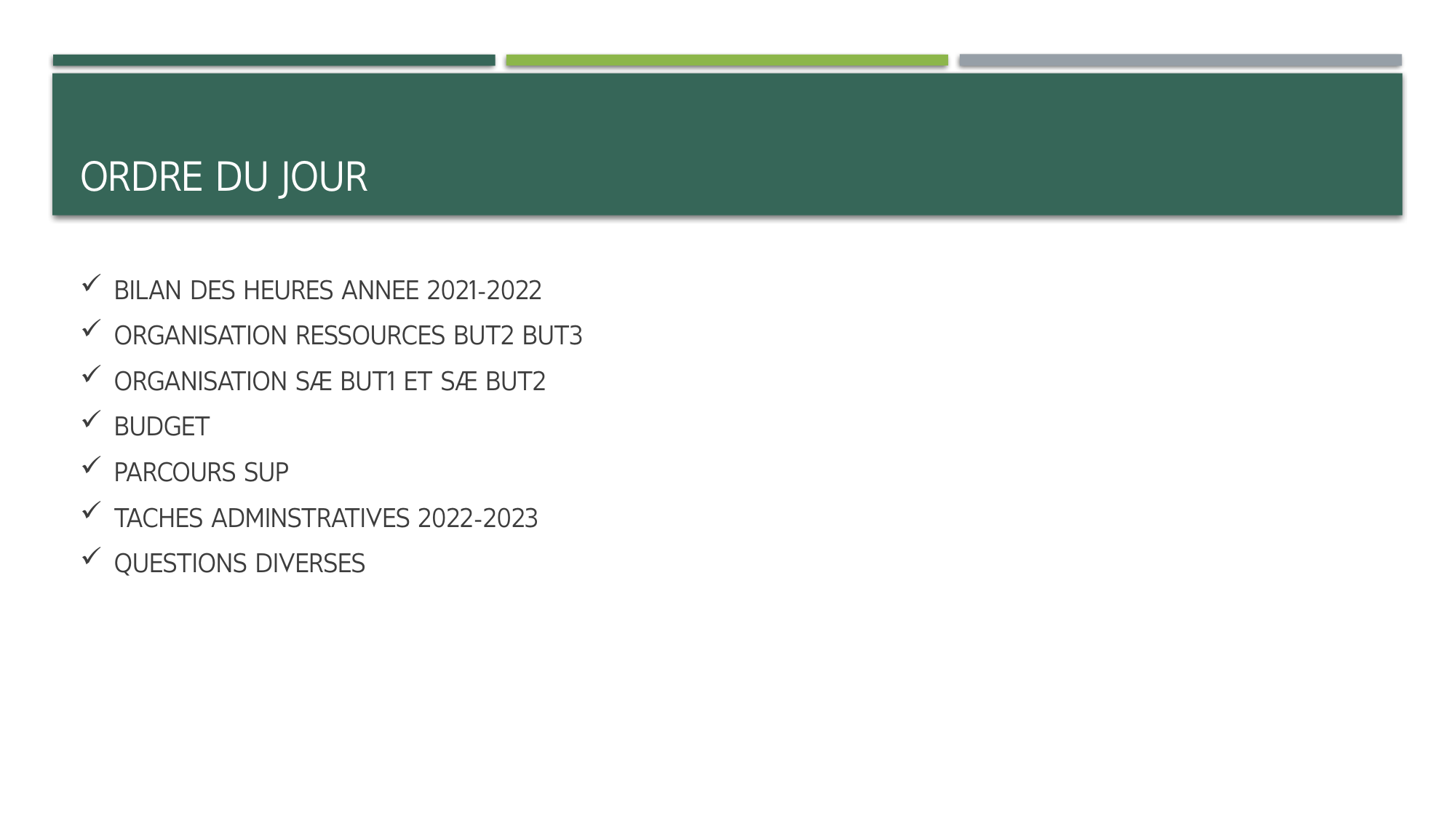

BILAN DES HEURES ANNEE 2021-2022
ORGANISATION RESSOURCES BUT2 BUT3
ORGANISATION SAE BUT1 ET SAE BUT2
BUDGET
PARCOURS SUP
TACHES ADMINSTRATIVES 2022-2023
QUESTIONS DIVERSES

ORDRE DU JOUR